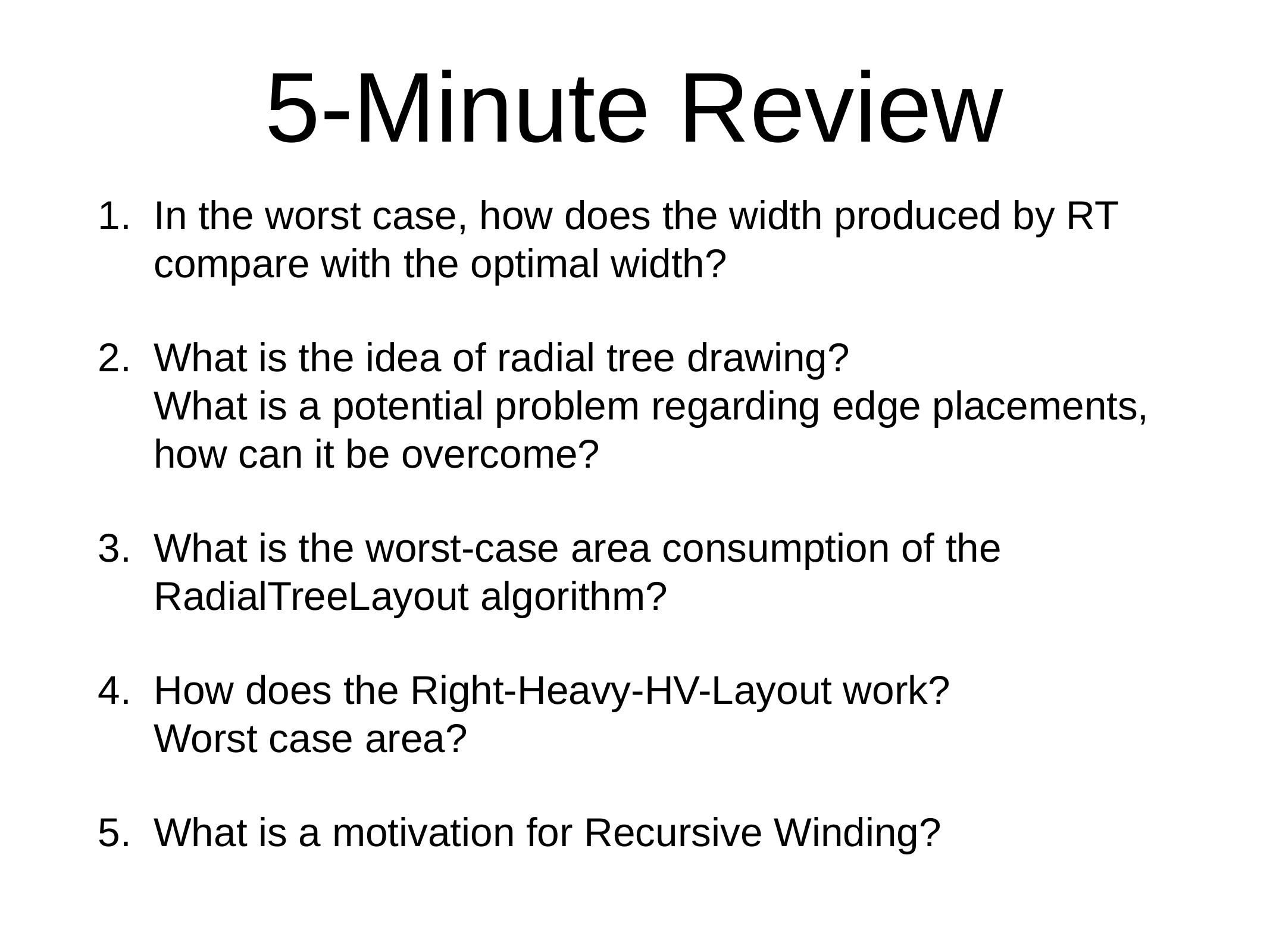

# 5-Minute Review
In the worst case, how does the width produced by RT compare with the optimal width?
What is the idea of radial tree drawing?
What is a potential problem regarding edge placements, how can it be overcome?
What is the worst-case area consumption of the RadialTreeLayout algorithm?
How does the Right-Heavy-HV-Layout work?
Worst case area?
What is a motivation for Recursive Winding?
1